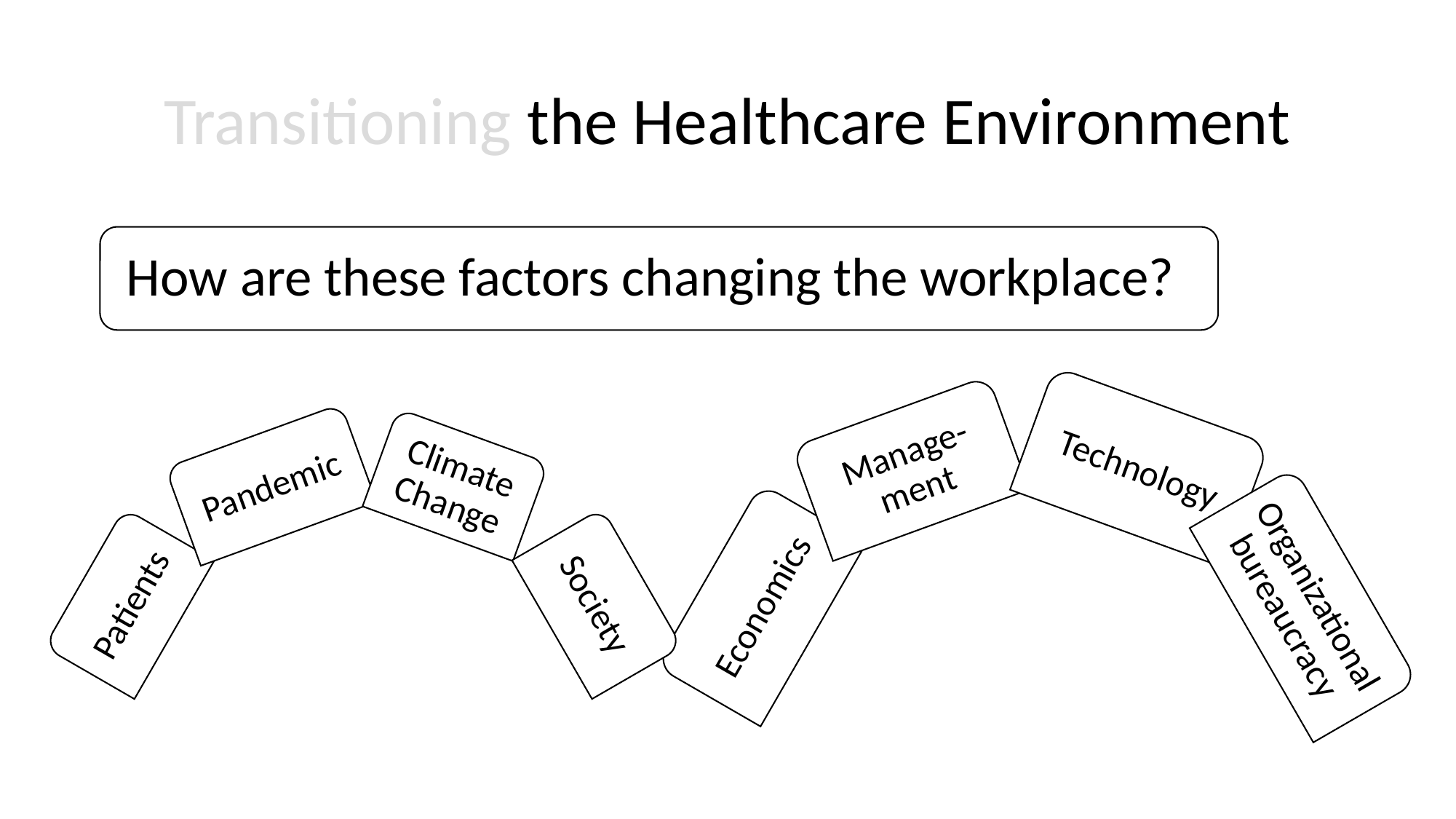

# Transitioning the Healthcare Environment
How are these factors changing the workplace?
Economics
Manage-ment
Technology
Organizational bureaucracy
Patients
Pandemic
Climate Change
Society